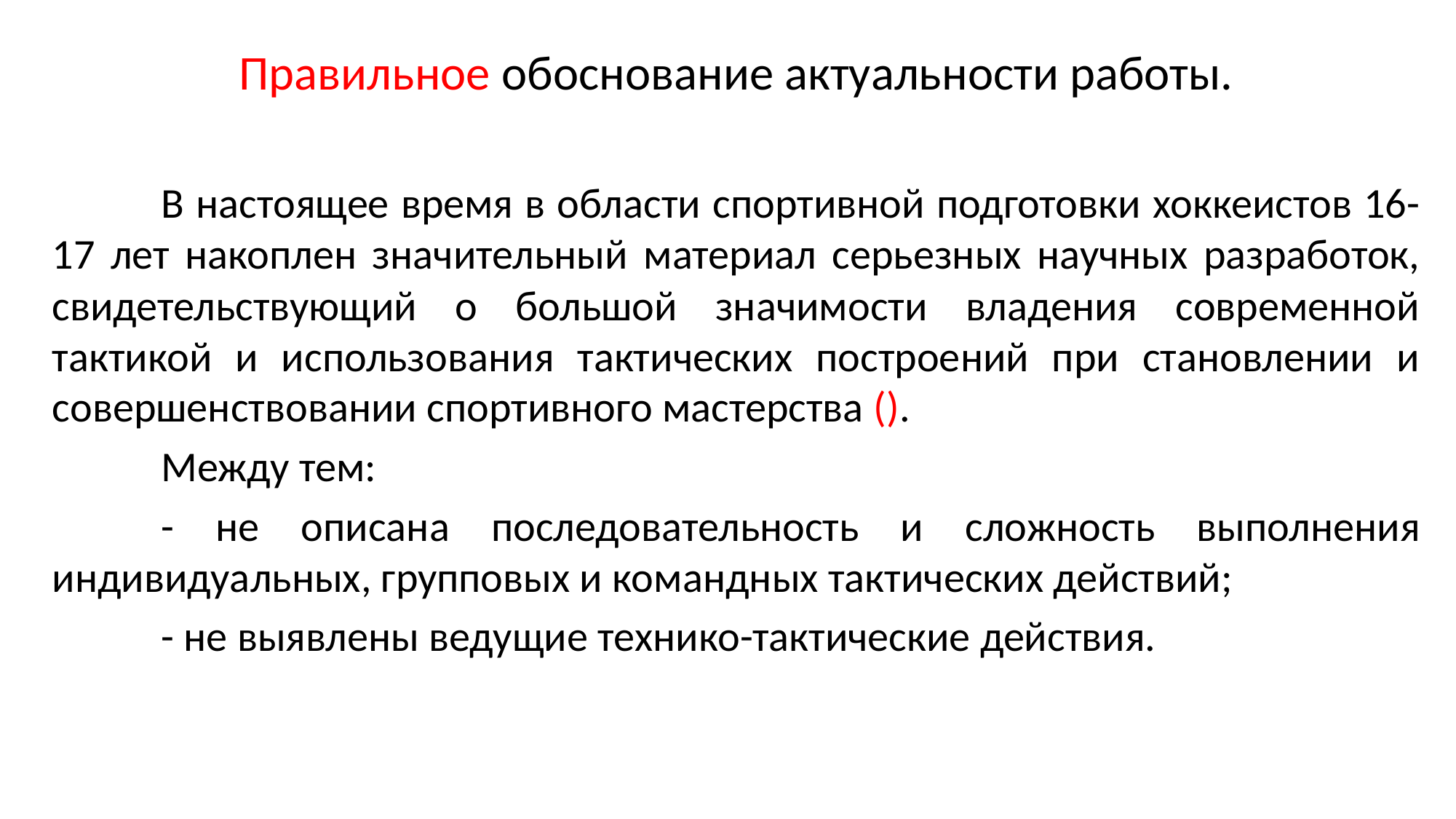

Правильное обоснование актуальности работы.

	В настоящее время в области спортивной подготовки хоккеистов 16-17 лет накоплен значительный материал серьезных научных разработок, свидетельствующий о большой значимости владения современной тактикой и использования тактических построений при становлении и совершенствовании спортивного мастерства ().
	Между тем:
	- не описана последовательность и сложность выполнения индивидуальных, групповых и командных тактических действий;
	- не выявлены ведущие технико-тактические действия.

#